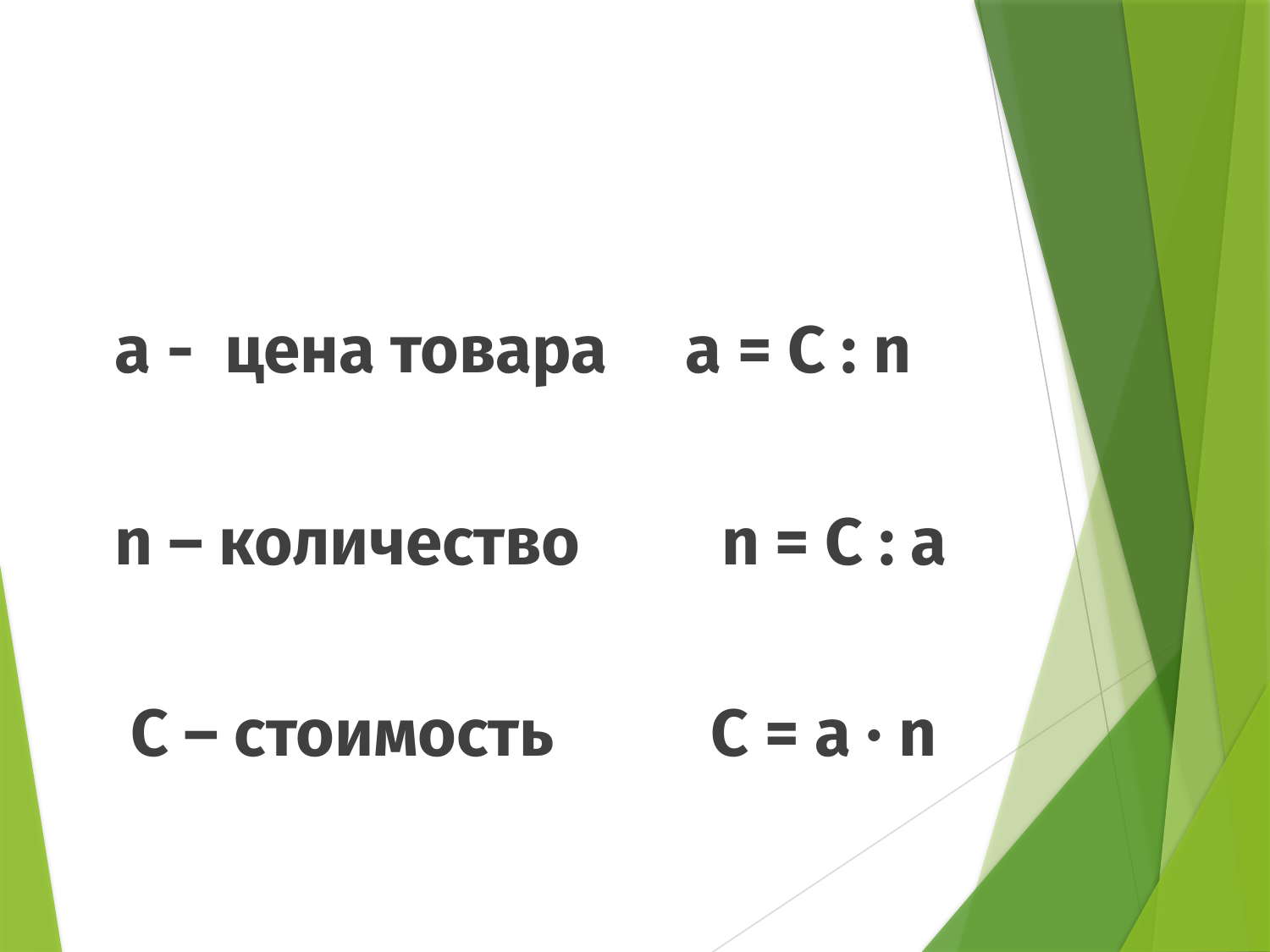

#
а -  цена товара     а = С : n

n – количество         n = С : а

 С – стоимость          С = а ⋅ n